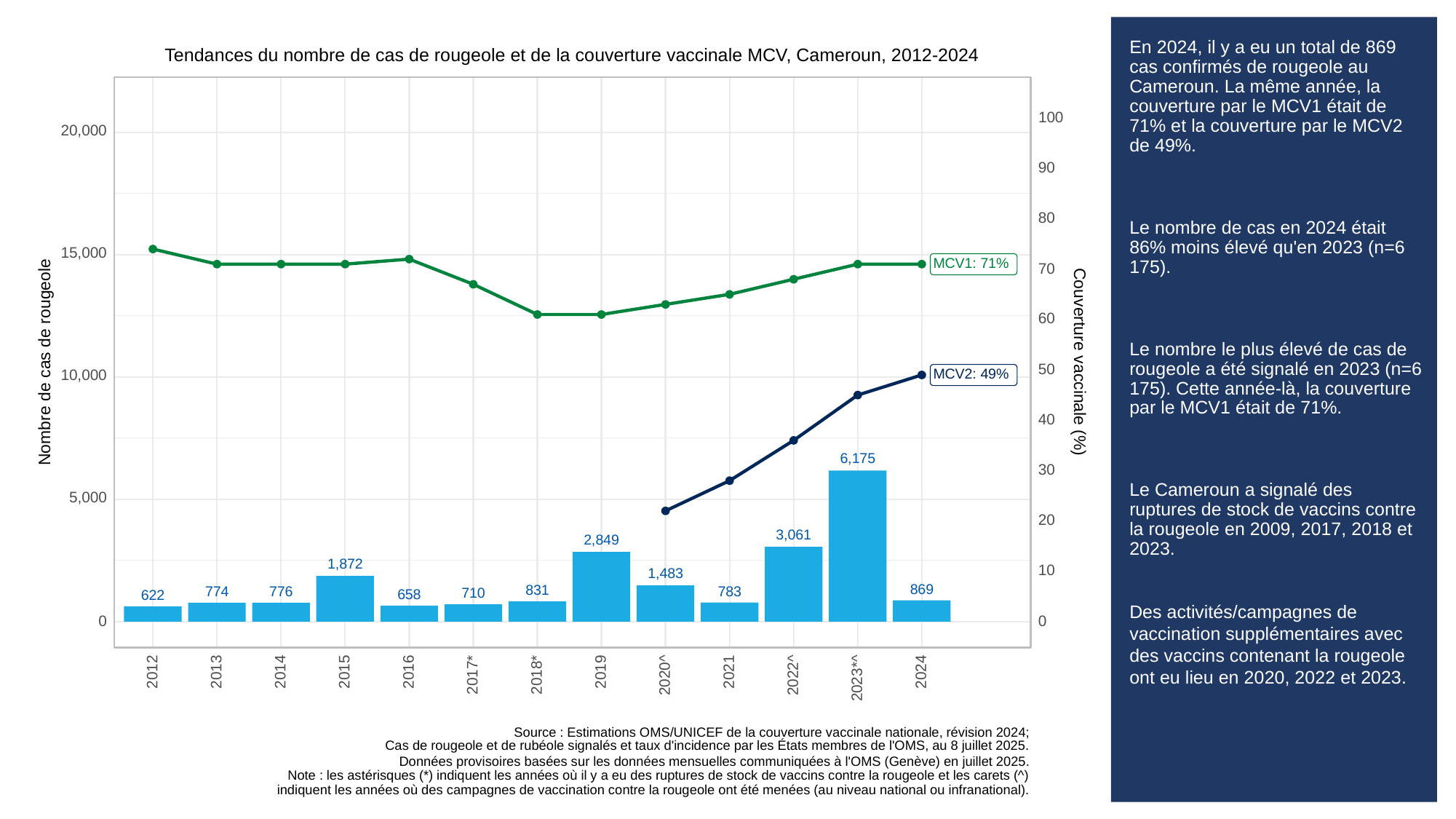

# En 2024, il y a eu un total de 869 cas confirmés de rougeole au Cameroun. La même année, la couverture par le MCV1 était de 71% et la couverture par le MCV2 de 49%.

Le nombre de cas en 2024 était 86% moins élevé qu'en 2023 (n=6 175).

Le nombre le plus élevé de cas de rougeole a été signalé en 2023 (n=6 175). Cette année-là, la couverture par le MCV1 était de 71%.

Le Cameroun a signalé des ruptures de stock de vaccins contre la rougeole en 2009, 2017, 2018 et 2023.

Des activités/campagnes de vaccination supplémentaires avec des vaccins contenant la rougeole ont eu lieu en 2020, 2022 et 2023.

Tendances du nombre de cas de rougeole et de la couverture vaccinale MCV, Cameroun, 2012-2024

100
20,000

90

80

15,000

MCV1: 71%

70

60

Couverture vaccinale (%)
Nombre de cas de rougeole
50

MCV2: 49%
10,000

40

6,175
30

5,000

20
3,061
2,849

1,872

10
1,483

869

831
783
776
774
710
658
622

0
0

2013
2012
2014
2015
2016
2019
2021
2024
2017*
2018*
2020^
2022^
2023*^
Source : Estimations OMS/UNICEF de la couverture vaccinale nationale, révision 2024;
Cas de rougeole et de rubéole signalés et taux d'incidence par les États membres de l'OMS, au 8 juillet 2025.
Données provisoires basées sur les données mensuelles communiquées à l'OMS (Genève) en juillet 2025.
Note : les astérisques (*) indiquent les années où il y a eu des ruptures de stock de vaccins contre la rougeole et les carets (^)
indiquent les années où des campagnes de vaccination contre la rougeole ont été menées (au niveau national ou infranational).